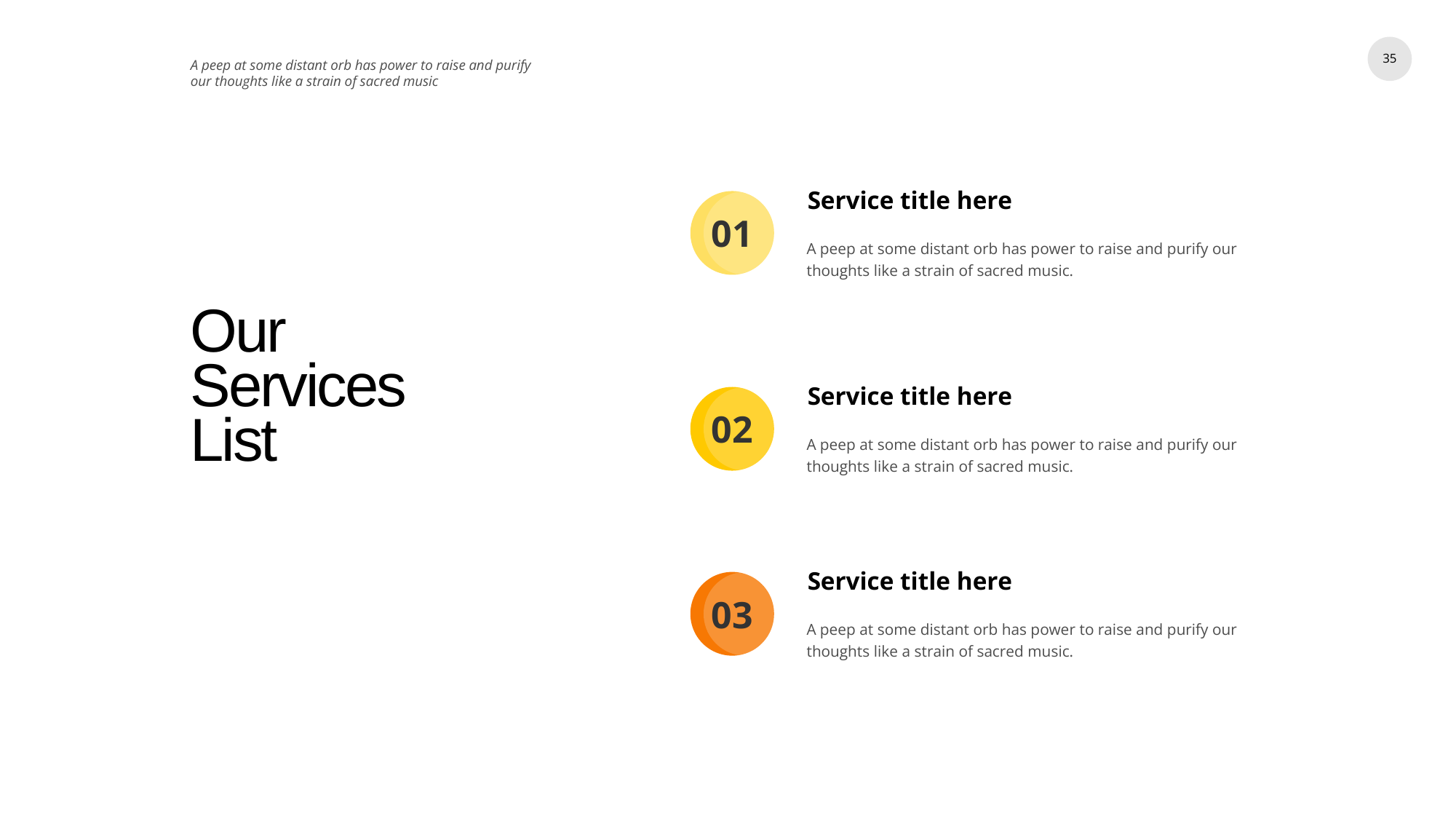

35
A peep at some distant orb has power to raise and purify our thoughts like a strain of sacred music

Service title here
01

A peep at some distant orb has power to raise and purify our thoughts like a strain of sacred music.
# Our Services List

Service title here
02

A peep at some distant orb has power to raise and purify our thoughts like a strain of sacred music.
Service title here
03

A peep at some distant orb has power to raise and purify our thoughts like a strain of sacred music.